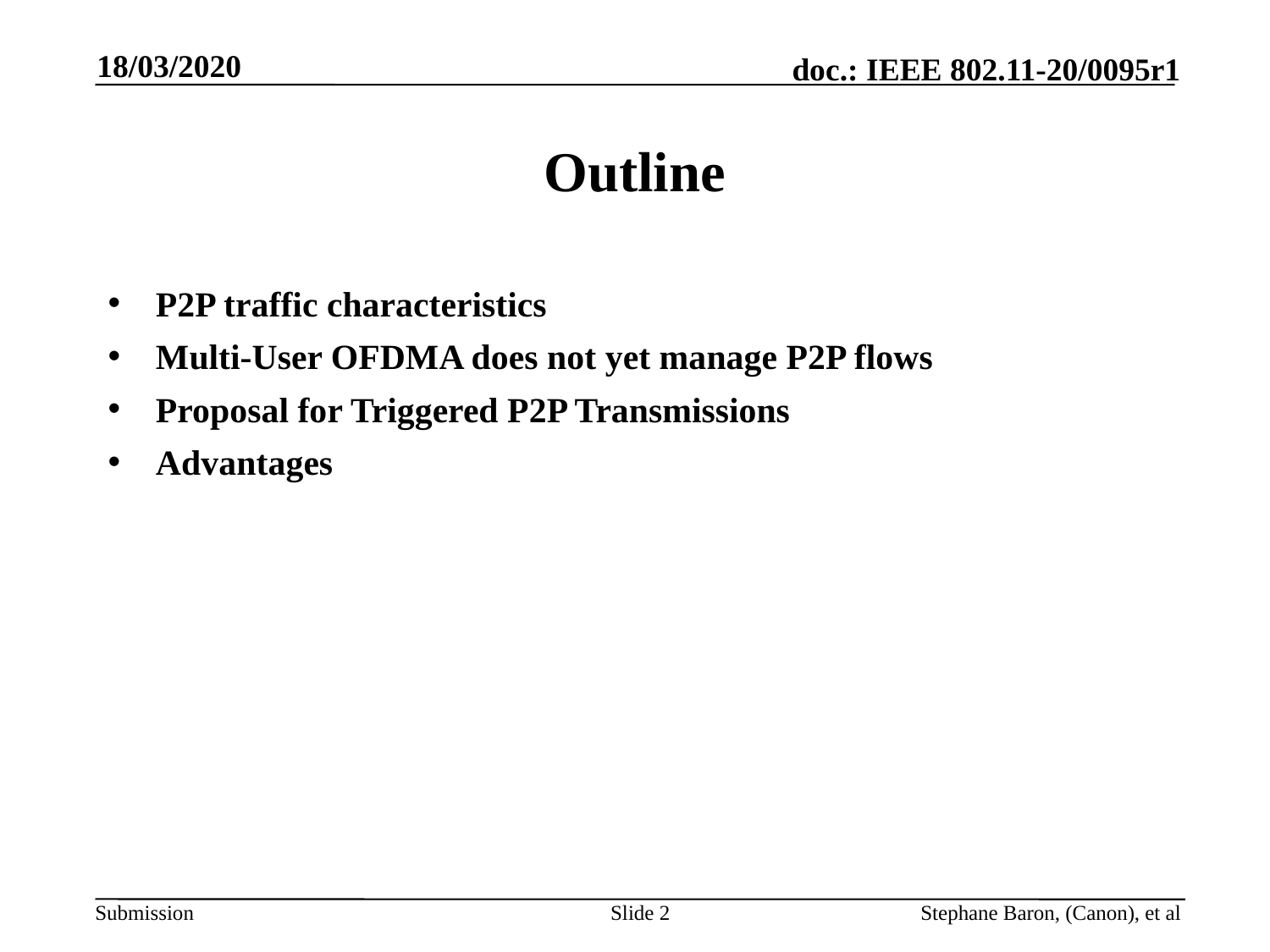

18/03/2020
# Outline
P2P traffic characteristics
Multi-User OFDMA does not yet manage P2P flows
Proposal for Triggered P2P Transmissions
Advantages
Slide 2
Stephane Baron, (Canon), et al